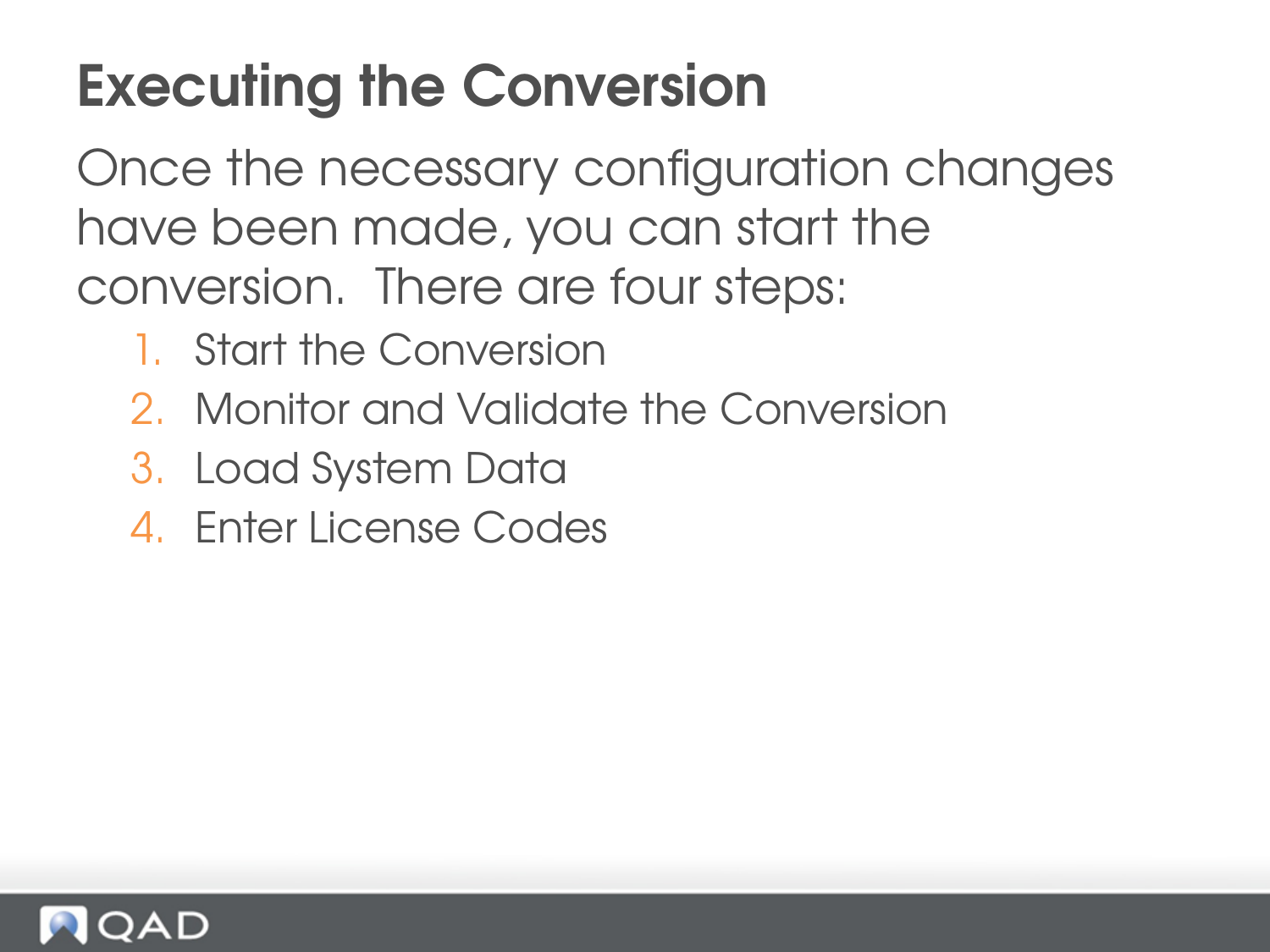

# Executing the Conversion
Once the necessary configuration changes have been made, you can start the conversion.  There are four steps:
Start the Conversion
Monitor and Validate the Conversion
Load System Data
Enter License Codes